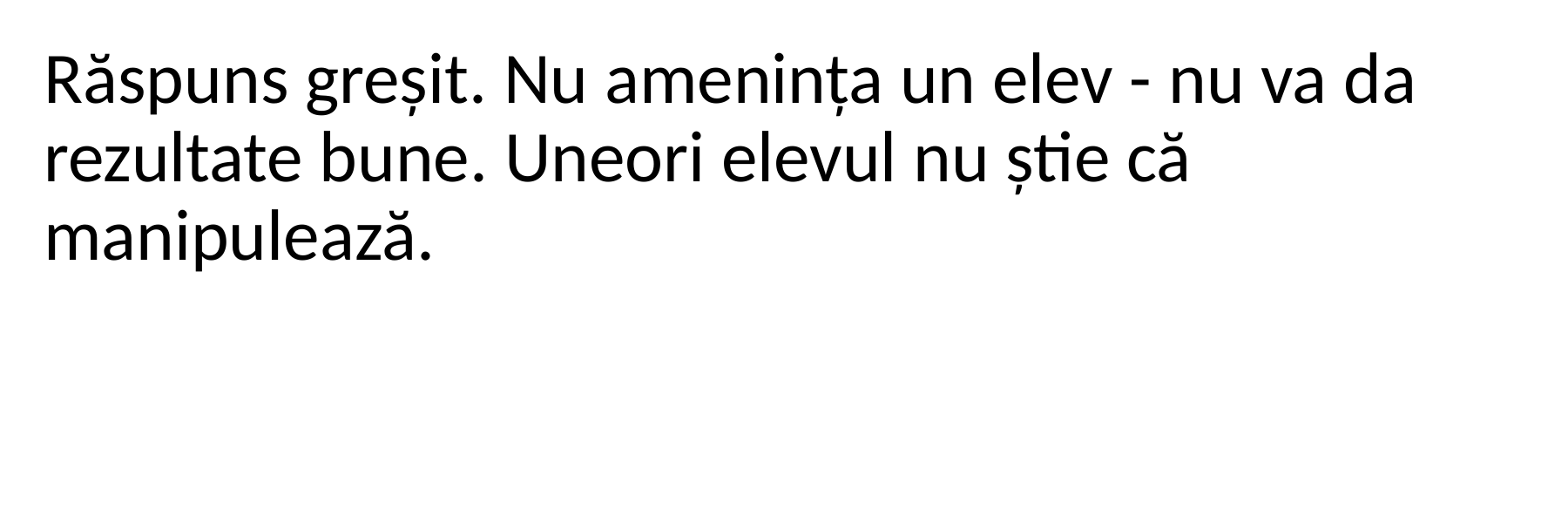

Răspuns greșit. Nu amenința un elev - nu va da rezultate bune. Uneori elevul nu știe că manipulează.